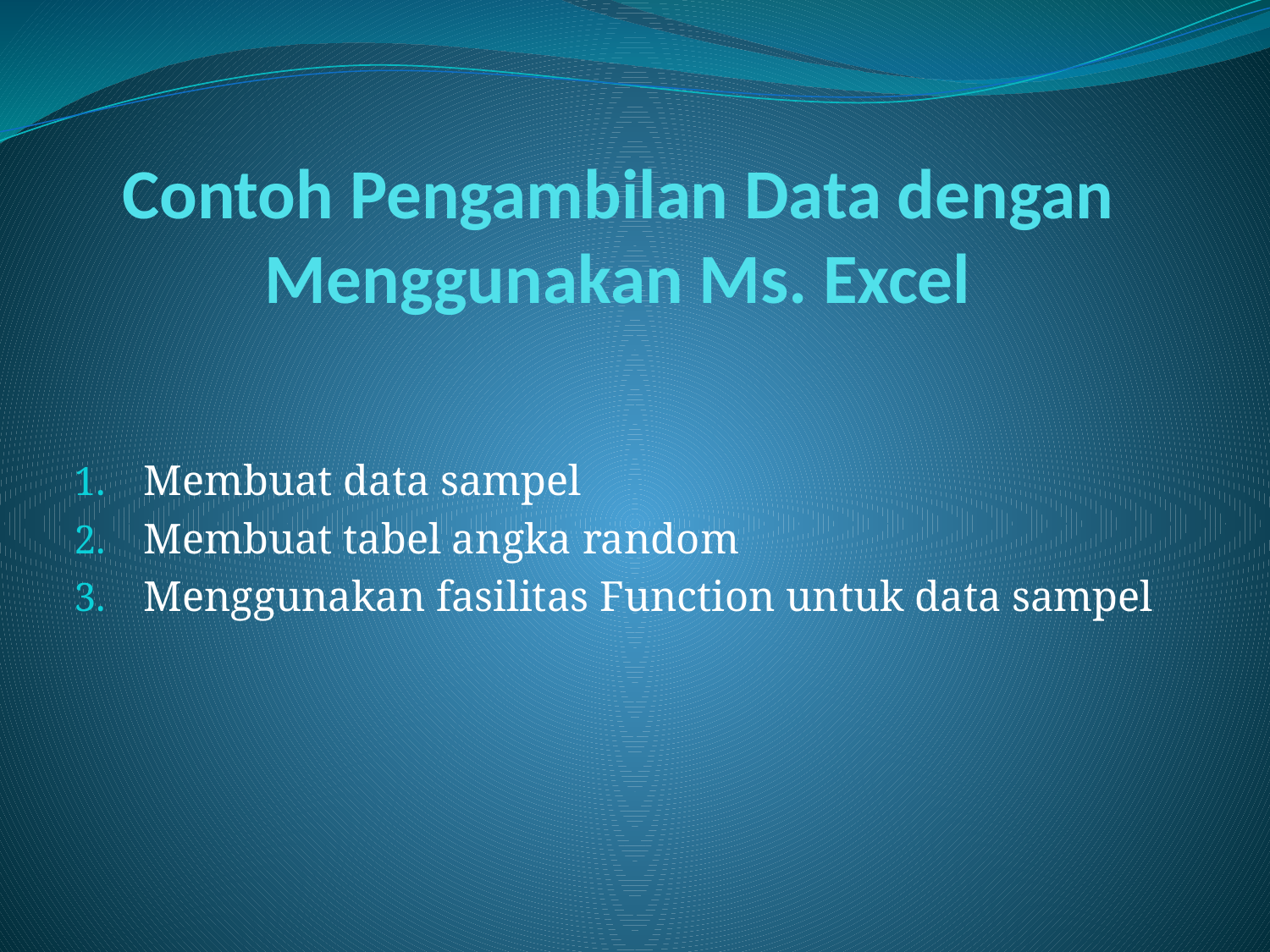

# Contoh Pengambilan Data dengan Menggunakan Ms. Excel
Membuat data sampel
Membuat tabel angka random
Menggunakan fasilitas Function untuk data sampel